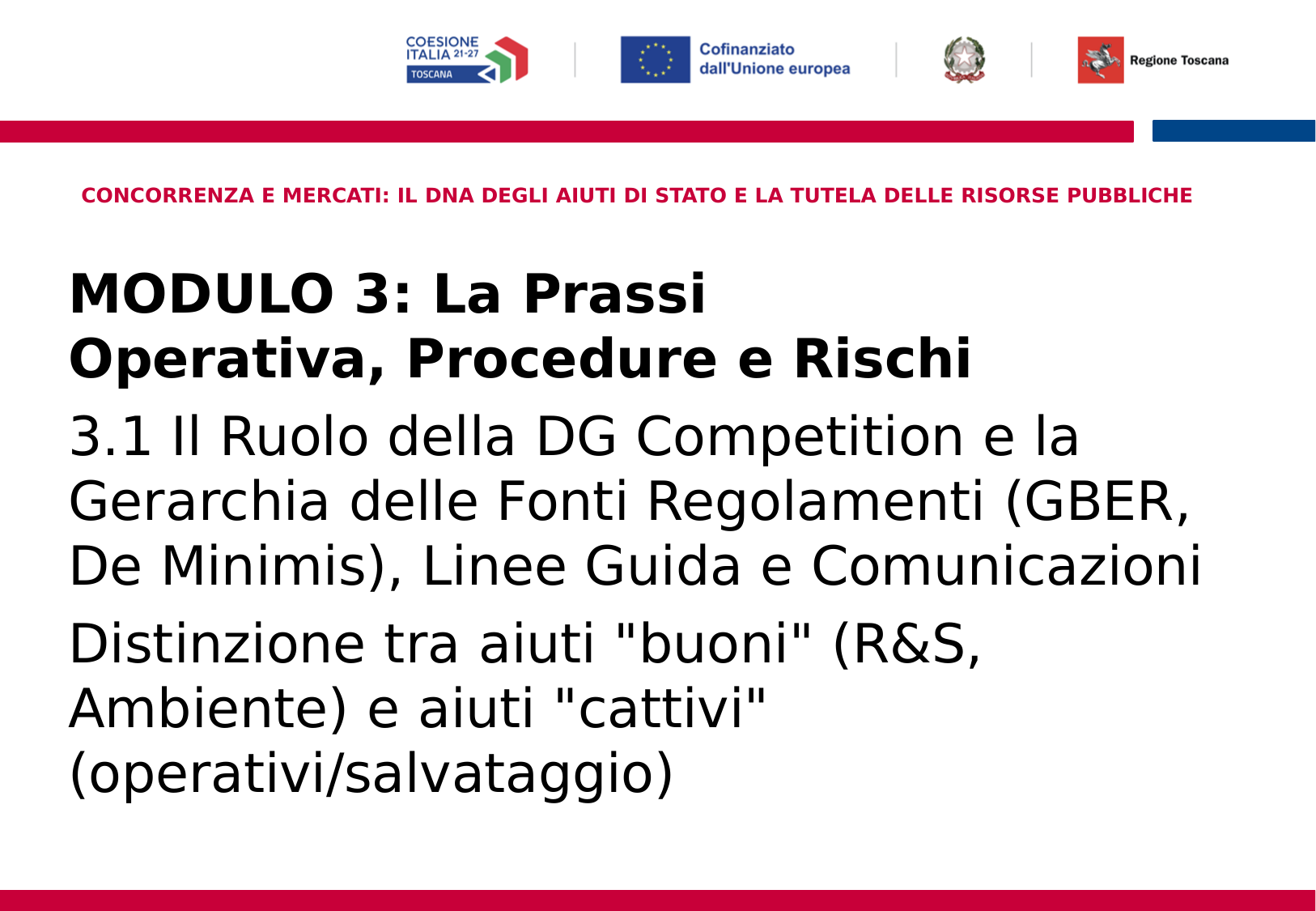

CONCORRENZA E MERCATI: IL DNA DEGLI AIUTI DI STATO E LA TUTELA DELLE RISORSE PUBBLICHE
# MODULO 3: La Prassi Operativa, Procedure e Rischi
3.1 Il Ruolo della DG Competition e la Gerarchia delle Fonti Regolamenti (GBER, De Minimis), Linee Guida e Comunicazioni
Distinzione tra aiuti "buoni" (R&S, Ambiente) e aiuti "cattivi" (operativi/salvataggio)